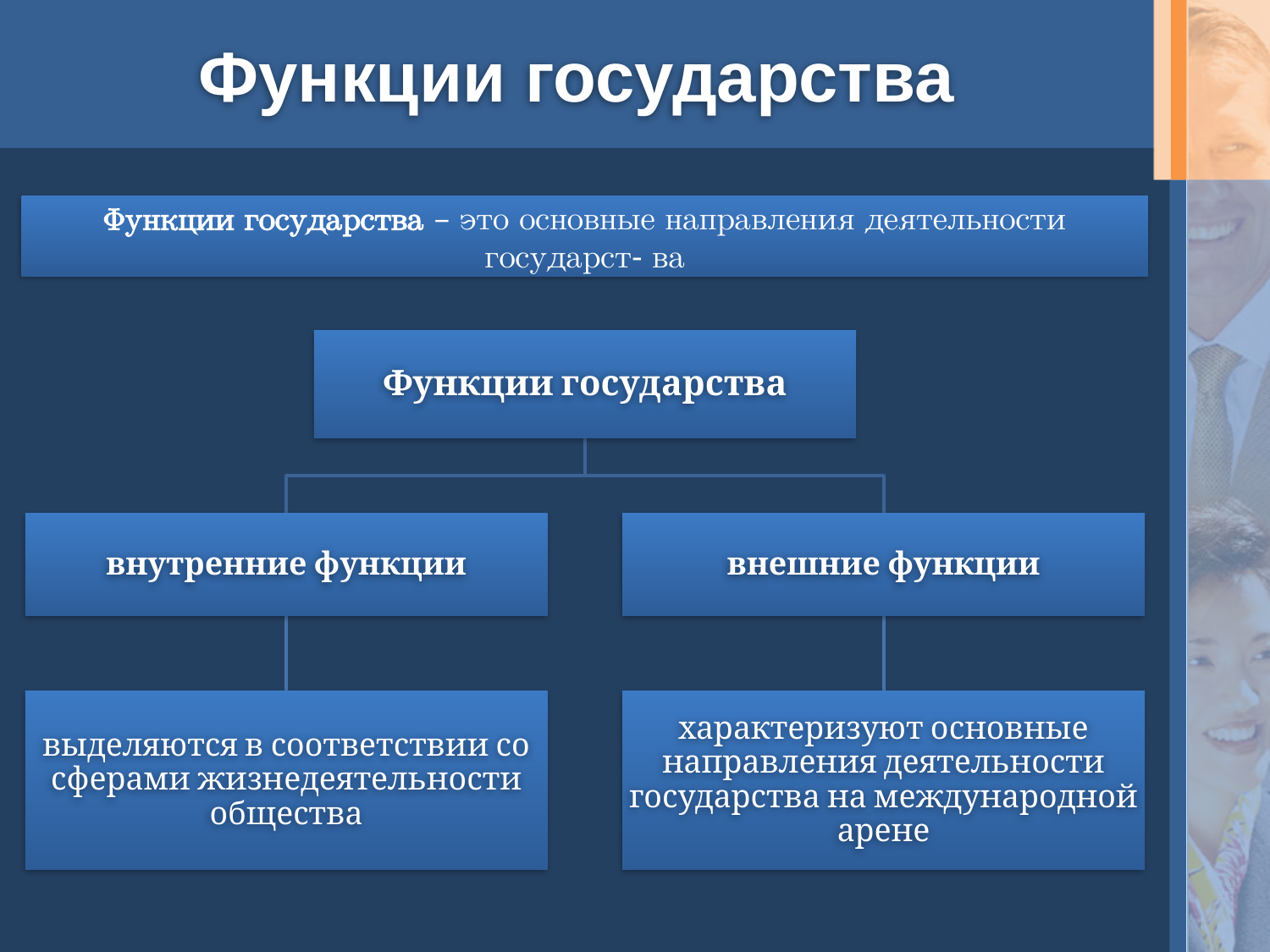

# Функции государства
Функции государства – это основные направления деятельности государст- ва

Функции государства

внутренние функции

внешние функции

выделяются в соответствии со сферами жизнедеятельности общества

характеризуют основные направления деятельности государства на международной арене